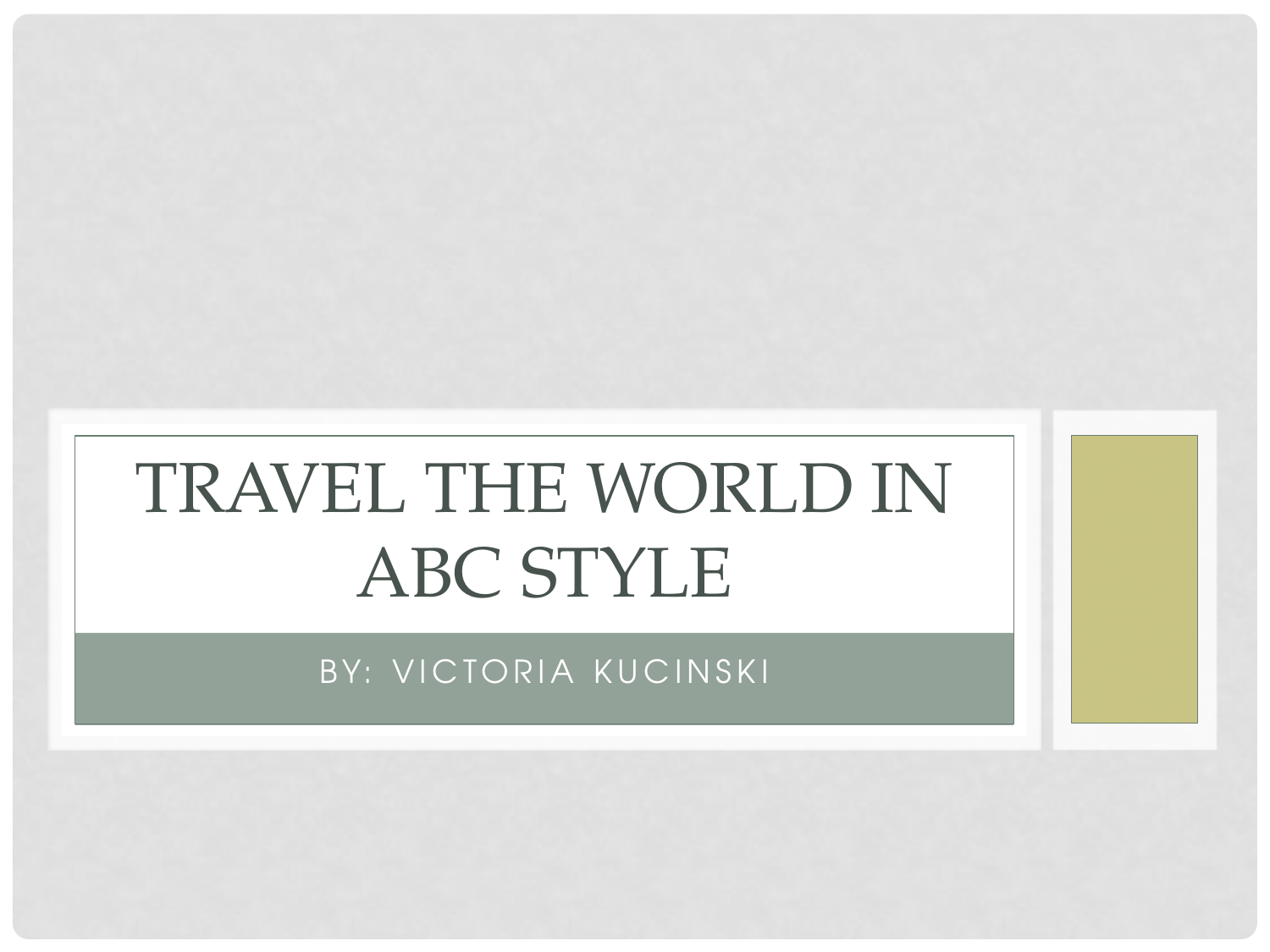

# Travel the World in ABC style
By: Victoria Kucinski